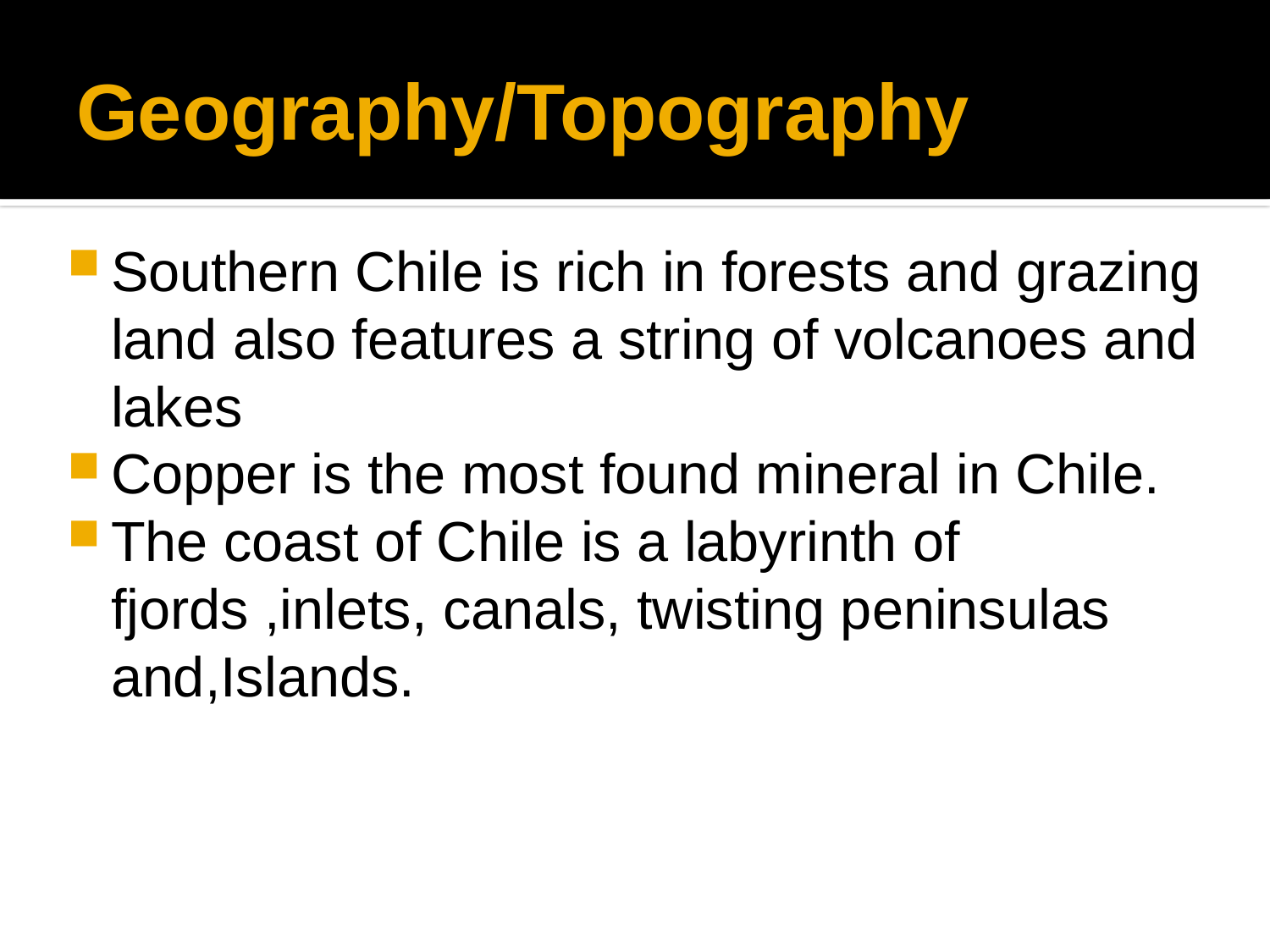

# Geography/Topography
Southern Chile is rich in forests and grazing land also features a string of volcanoes and lakes
Copper is the most found mineral in Chile.
The coast of Chile is a labyrinth of fjords ,inlets, canals, twisting peninsulas and,Islands.